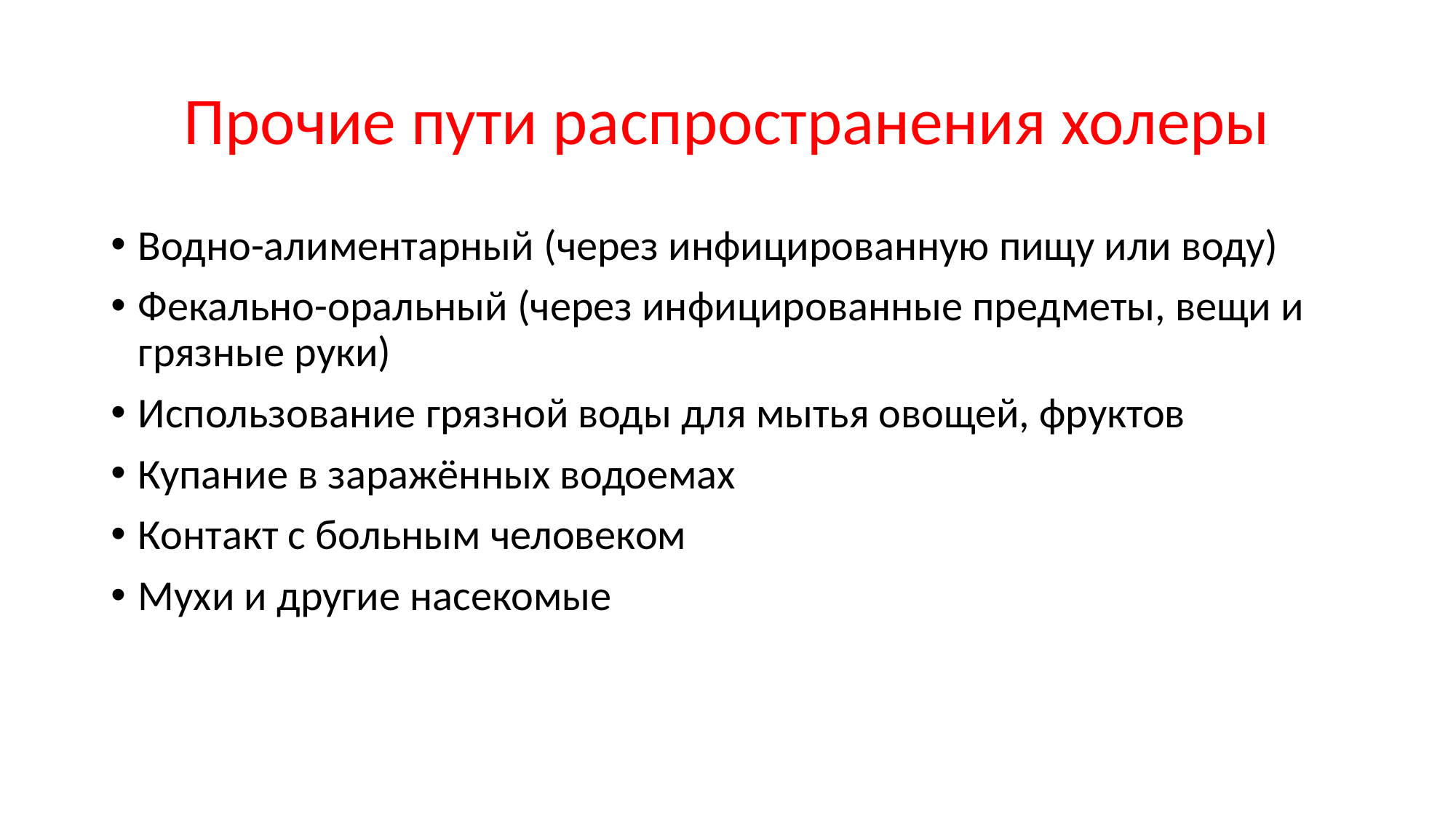

# Прочие пути распространения холеры
Водно-алиментарный (через инфицированную пищу или воду)
Фекально-оральный (через инфицированные предметы, вещи и грязные руки)
Использование грязной воды для мытья овощей, фруктов
Купание в заражённых водоемах
Контакт с больным человеком
Мухи и другие насекомые